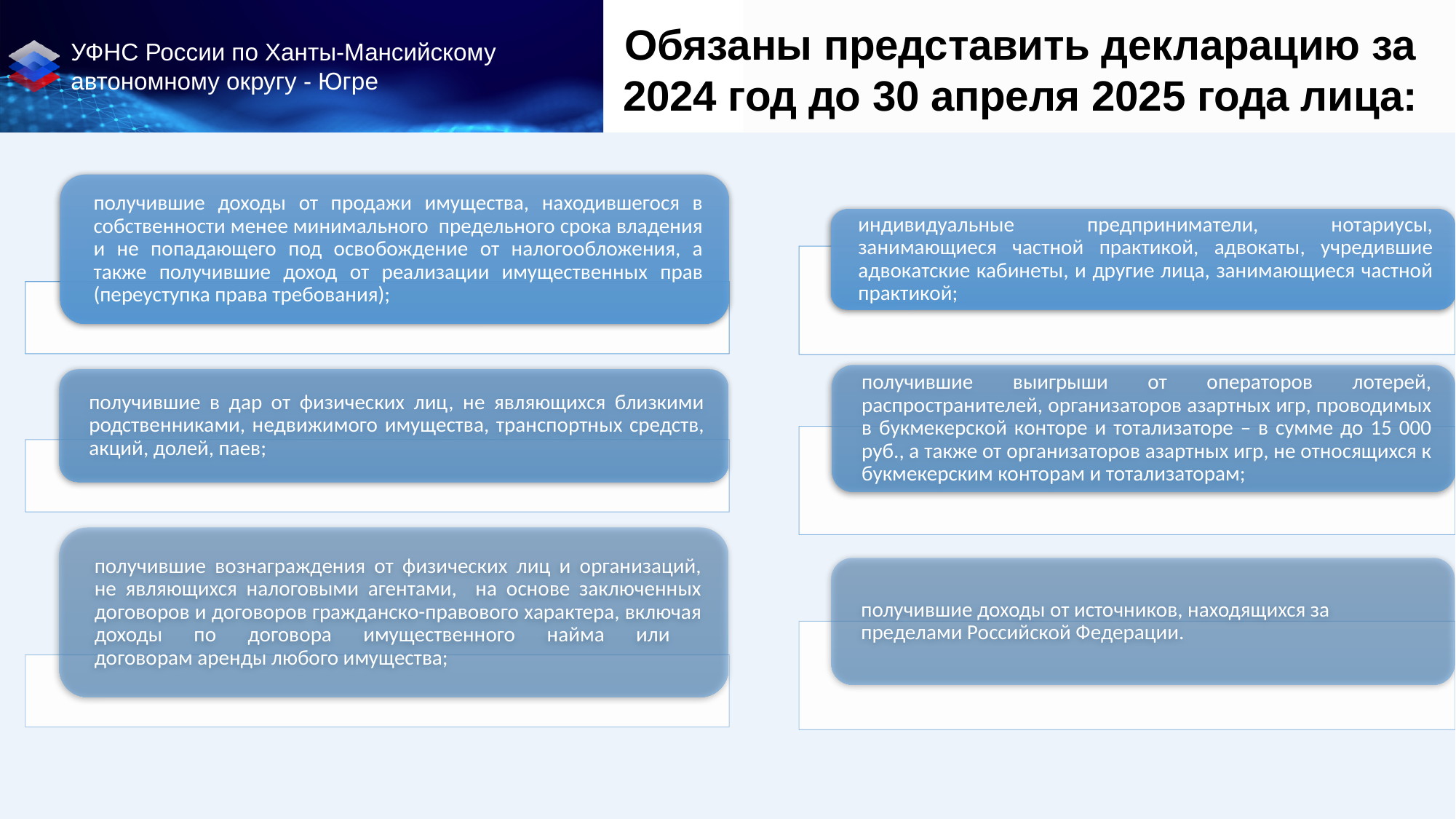

Обязаны представить декларацию за 2024 год до 30 апреля 2025 года лица:
получившие доходы от продажи имущества, находившегося в собственности менее минимального  предельного срока владения и не попадающего под освобождение от налогообложения, а также получившие доход от реализации имущественных прав (переуступка права требования);
получившие в дар от физических лиц, не являющихся близкими родственниками, недвижимого имущества, транспортных средств, акций, долей, паев;
получившие вознаграждения от физических лиц и организаций, не являющихся налоговыми агентами,  на основе заключенных договоров и договоров гражданско-правового характера, включая доходы по договора имущественного найма или
договорам аренды любого имущества;
индивидуальные предприниматели, нотариусы, занимающиеся частной практикой, адвокаты, учредившие адвокатские кабинеты, и другие лица, занимающиеся частной практикой;
получившие выигрыши от операторов лотерей, распространителей, организаторов азартных игр, проводимых в букмекерской конторе и тотализаторе – в сумме до 15 000 руб., а также от организаторов азартных игр, не относящихся к букмекерским конторам и тотализаторам;
получившие доходы от источников, находящихся за пределами Российской Федерации.